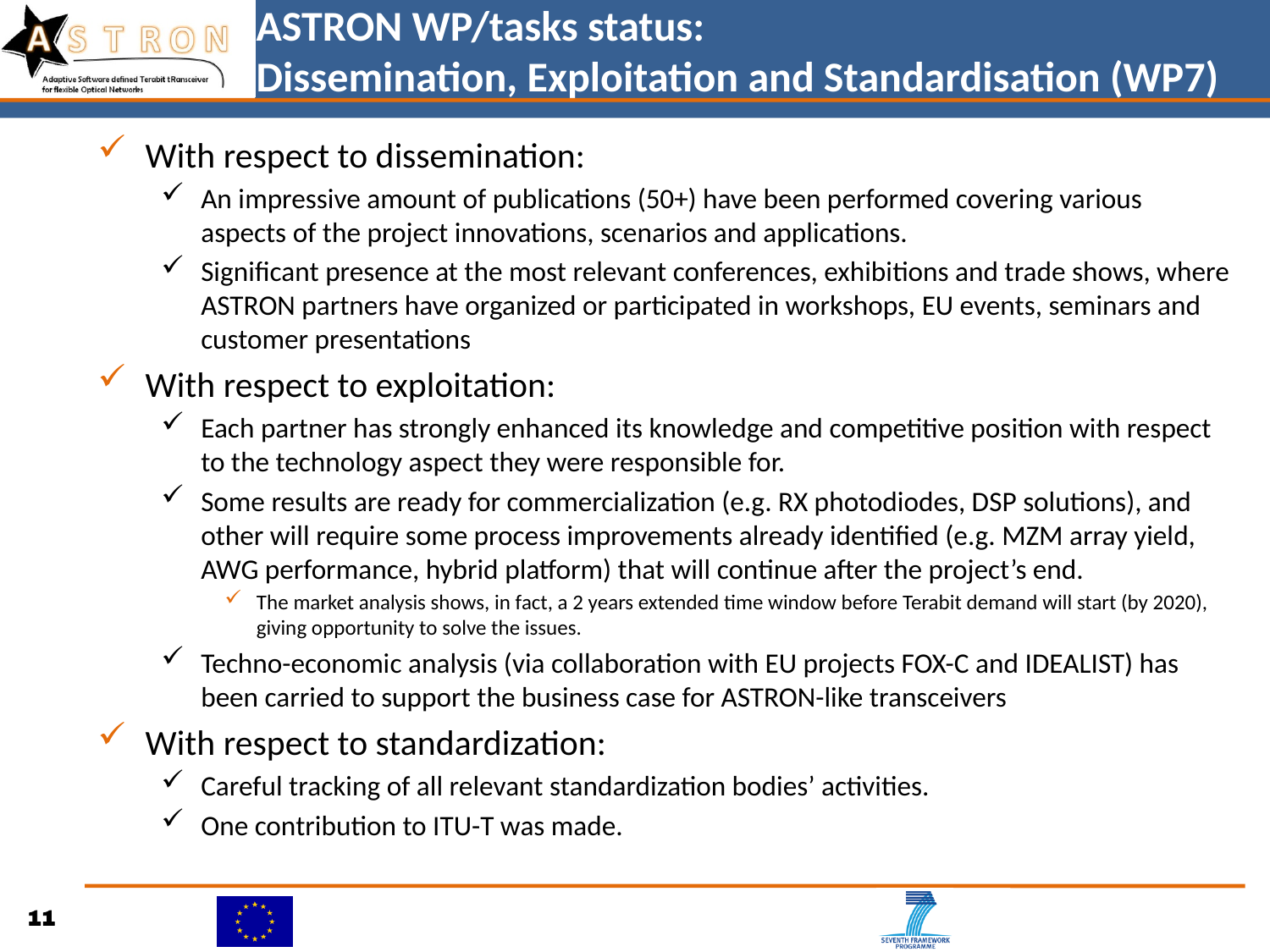

# ASTRON WP/tasks status: Dissemination, Exploitation and Standardisation (WP7)
With respect to dissemination:
An impressive amount of publications (50+) have been performed covering various aspects of the project innovations, scenarios and applications.
Significant presence at the most relevant conferences, exhibitions and trade shows, where ASTRON partners have organized or participated in workshops, EU events, seminars and customer presentations
With respect to exploitation:
Each partner has strongly enhanced its knowledge and competitive position with respect to the technology aspect they were responsible for.
Some results are ready for commercialization (e.g. RX photodiodes, DSP solutions), and other will require some process improvements already identified (e.g. MZM array yield, AWG performance, hybrid platform) that will continue after the project’s end.
The market analysis shows, in fact, a 2 years extended time window before Terabit demand will start (by 2020), giving opportunity to solve the issues.
Techno-economic analysis (via collaboration with EU projects FOX-C and IDEALIST) has been carried to support the business case for ASTRON-like transceivers
With respect to standardization:
Careful tracking of all relevant standardization bodies’ activities.
One contribution to ITU-T was made.